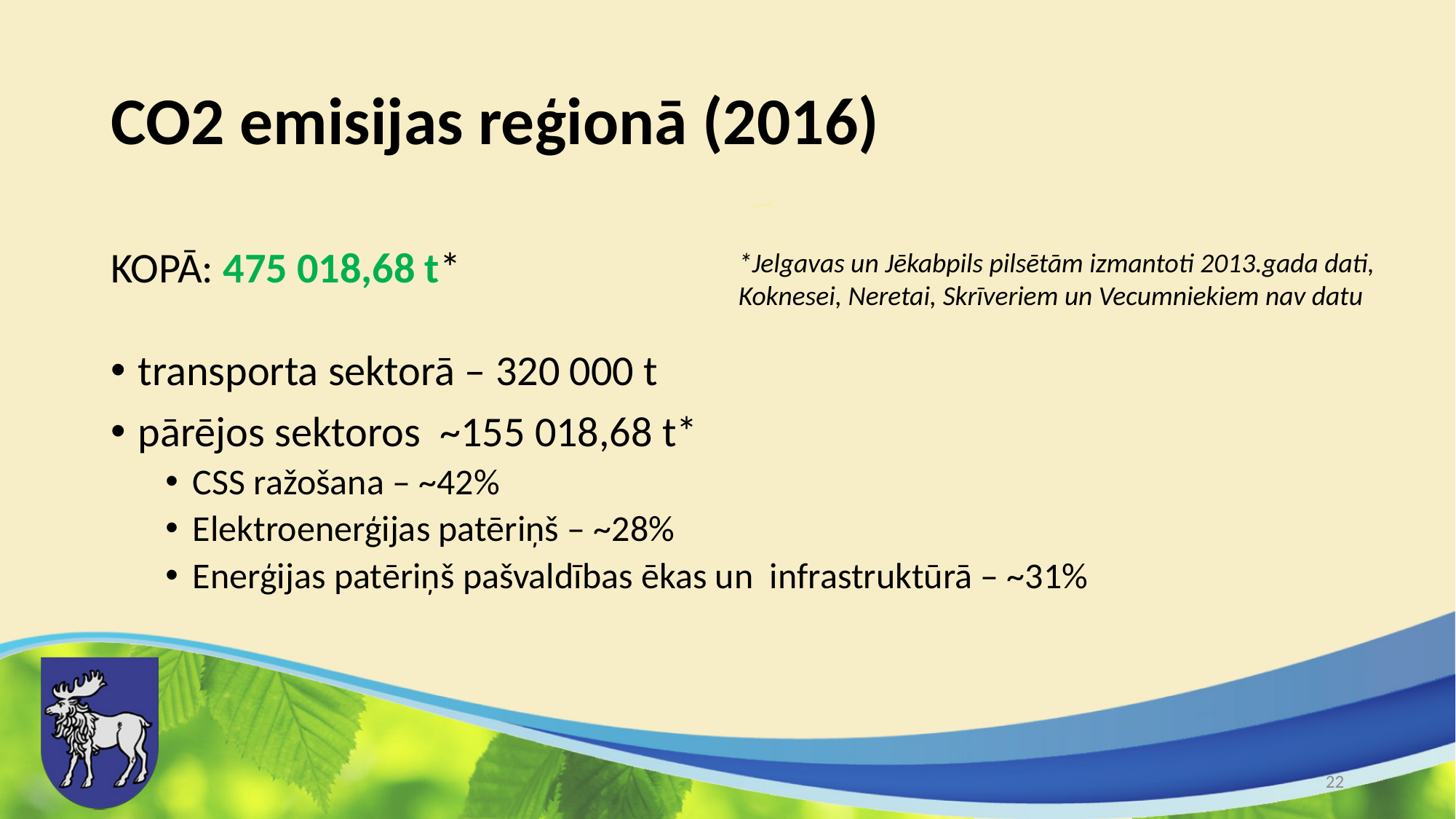

# CO2 emisijas reģionā (2016)
*Jelgavas un Jēkabpils pilsētām izmantoti 2013.gada dati, Koknesei, Neretai, Skrīveriem un Vecumniekiem nav datu
KOPĀ: 475 018,68 t*

transporta sektorā – 320 000 t
pārējos sektoros  ~155 018,68 t*
CSS ražošana – ~42%
Elektroenerģijas patēriņš – ~28%
Enerģijas patēriņš pašvaldības ēkas un  infrastruktūrā – ~31%

22